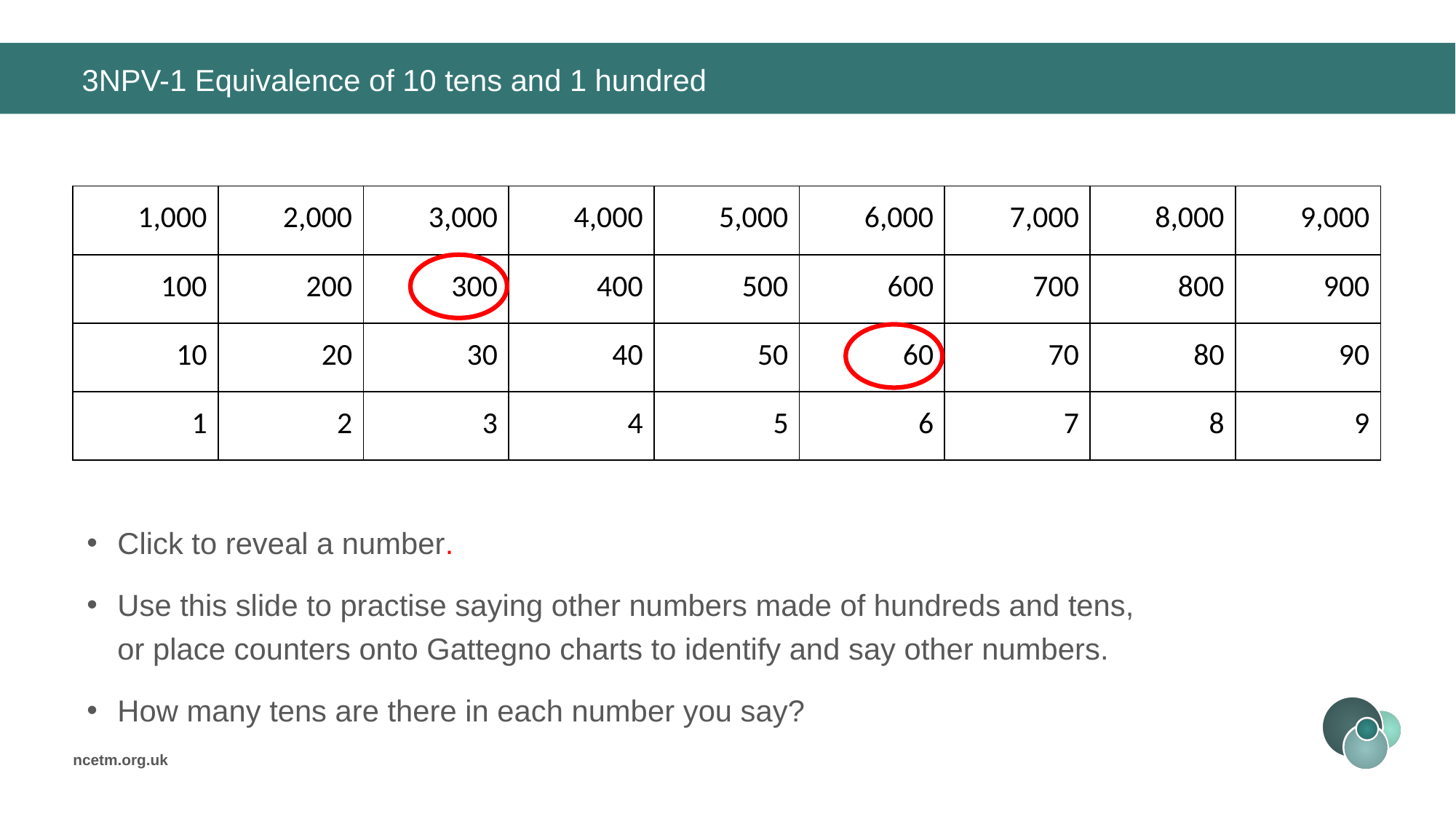

# 3NPV-1 Equivalence of 10 tens and 1 hundred
| 1,000 | 2,000 | 3,000 | 4,000 | 5,000 | 6,000 | 7,000 | 8,000 | 9,000 |
| --- | --- | --- | --- | --- | --- | --- | --- | --- |
| 100 | 200 | 300 | 400 | 500 | 600 | 700 | 800 | 900 |
| 10 | 20 | 30 | 40 | 50 | 60 | 70 | 80 | 90 |
| 1 | 2 | 3 | 4 | 5 | 6 | 7 | 8 | 9 |

Click to reveal a number.
Use this slide to practise saying other numbers made of hundreds and tens, or place counters onto Gattegno charts to identify and say other numbers.
How many tens are there in each number you say?